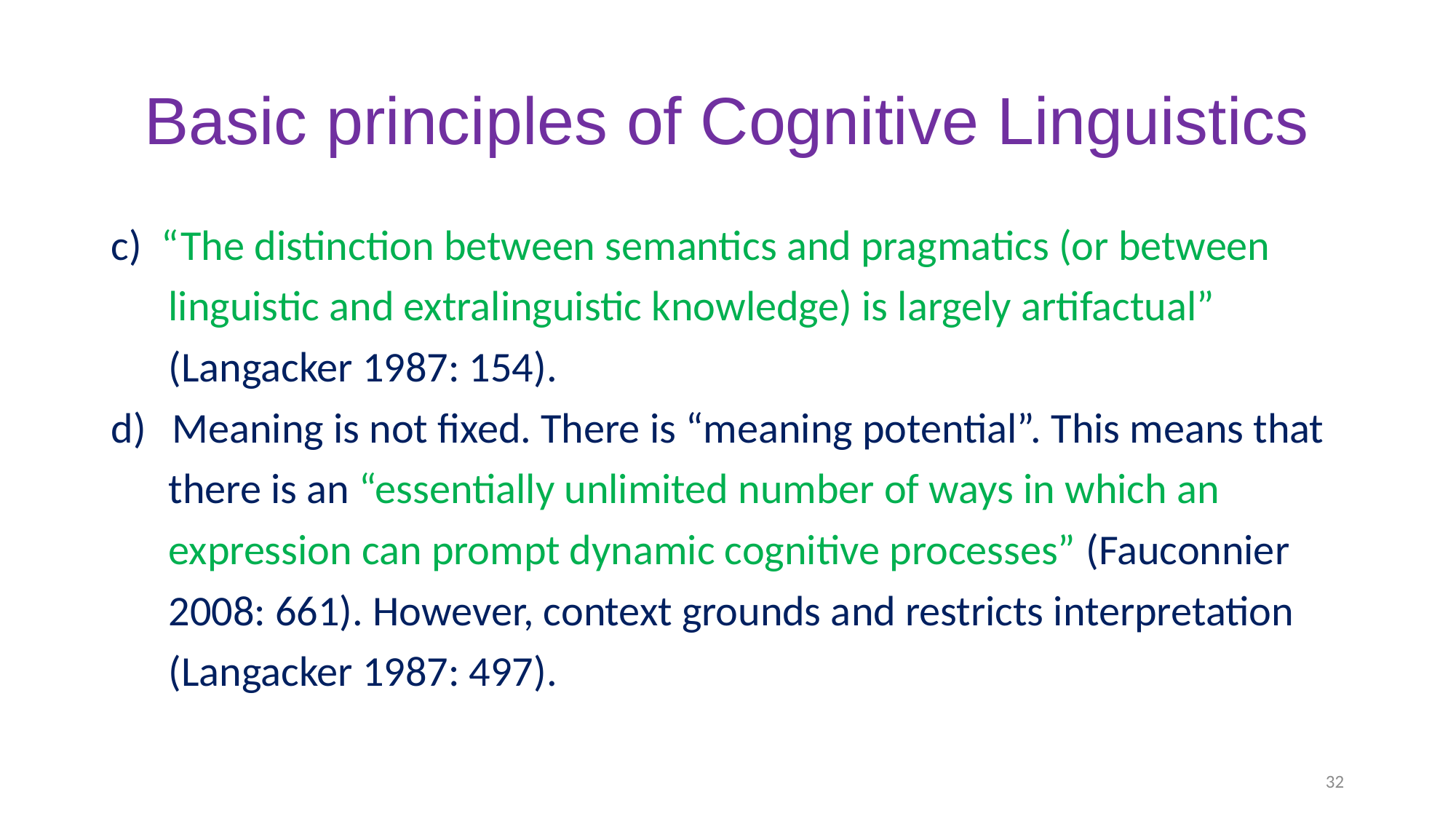

# Basic principles of Cognitive Linguistics
c)  “The distinction between semantics and pragmatics (or between
      linguistic and extralinguistic knowledge) is largely artifactual”
      (Langacker 1987: 154).
Meaning is not fixed. There is “meaning potential”. This means that
      there is an “essentially unlimited number of ways in which an
      expression can prompt dynamic cognitive processes” (Fauconnier
      2008: 661). However, context grounds and restricts interpretation
      (Langacker 1987: 497).

32